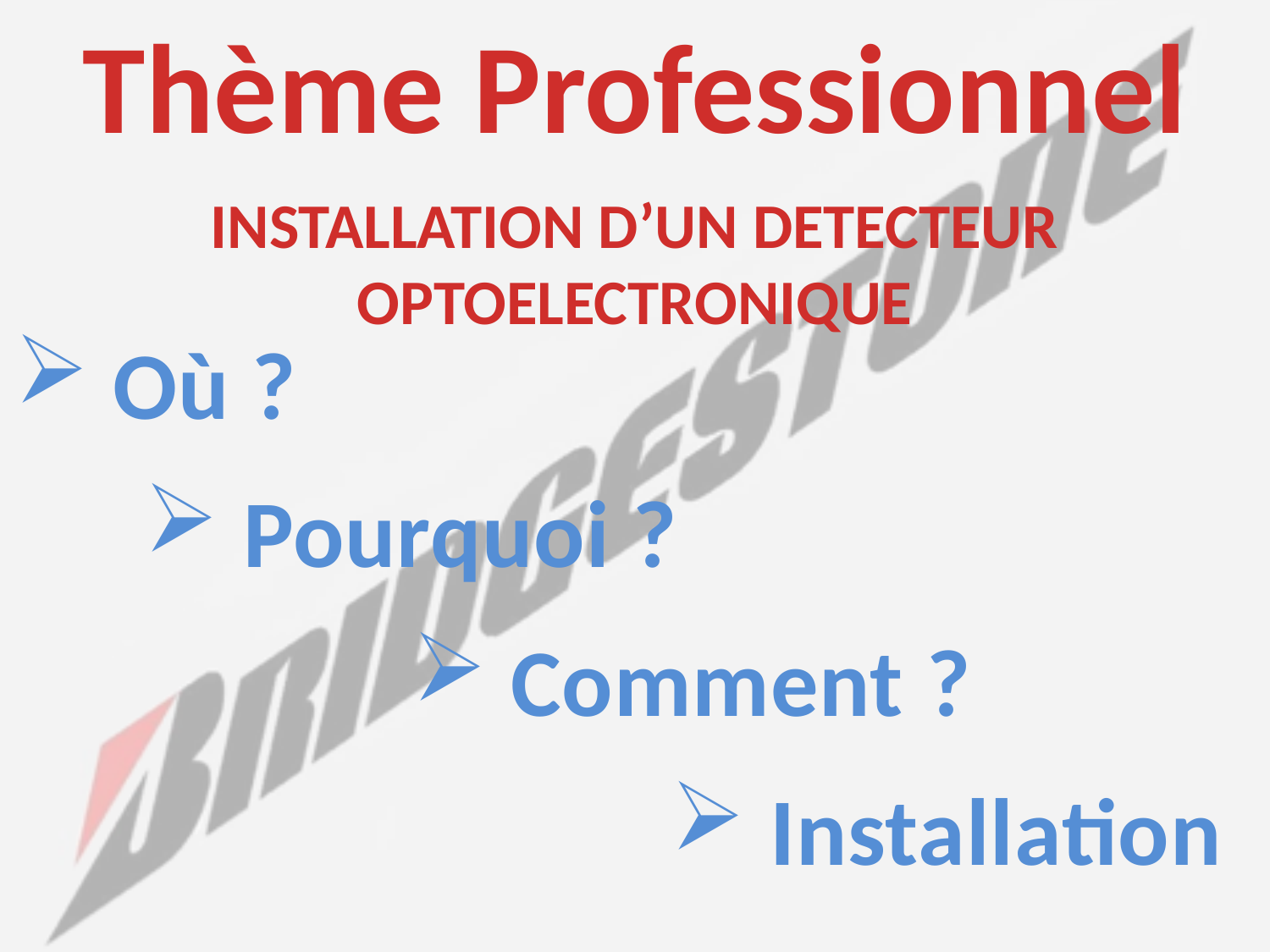

Thème Professionnel
INSTALLATION D’UN DETECTEUR OPTOELECTRONIQUE
 Où ?
 Pourquoi ?
 Comment ?
 Installation